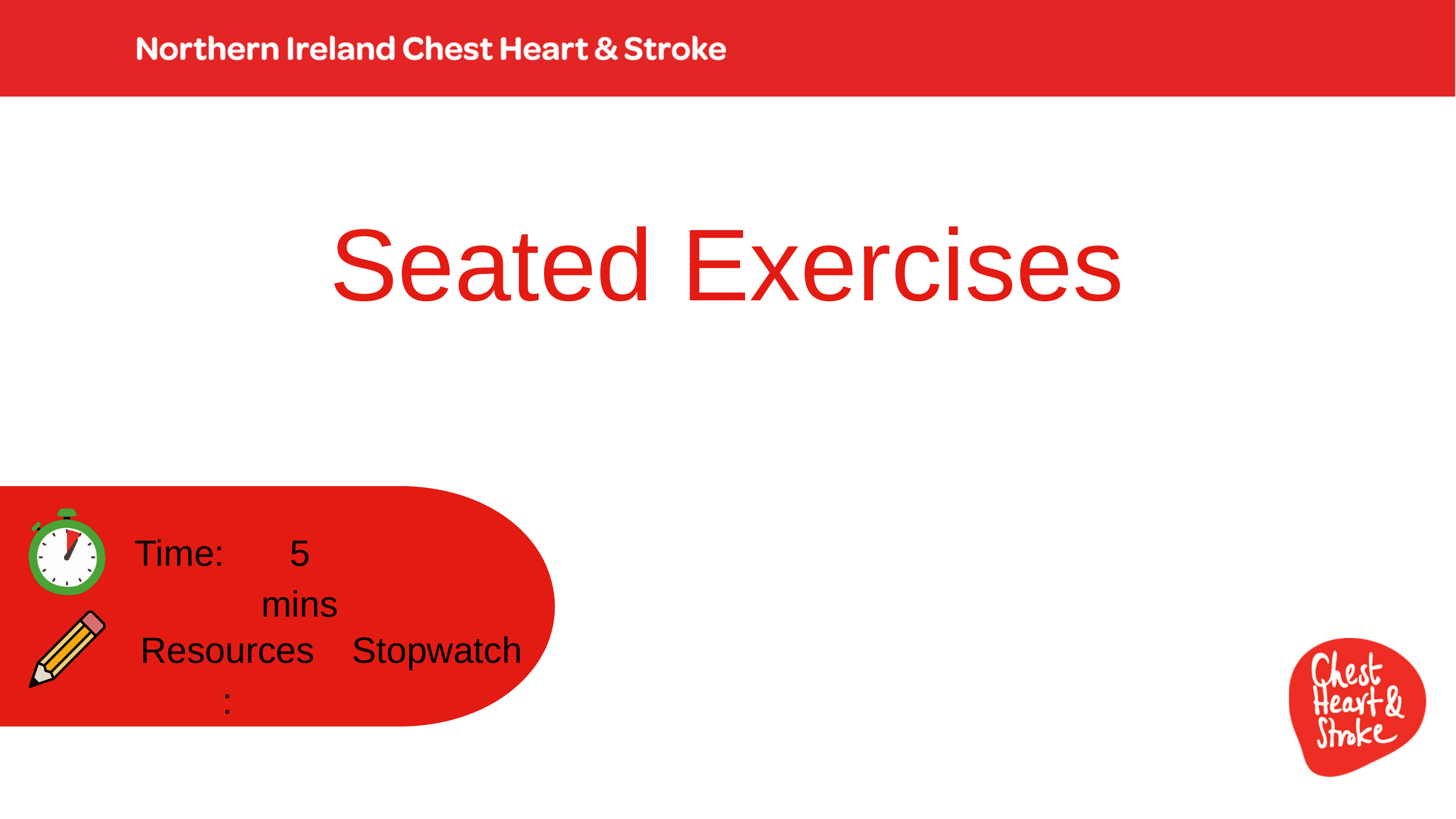

Seated Exercises

Time:
5 mins

Resources :
Stopwatch